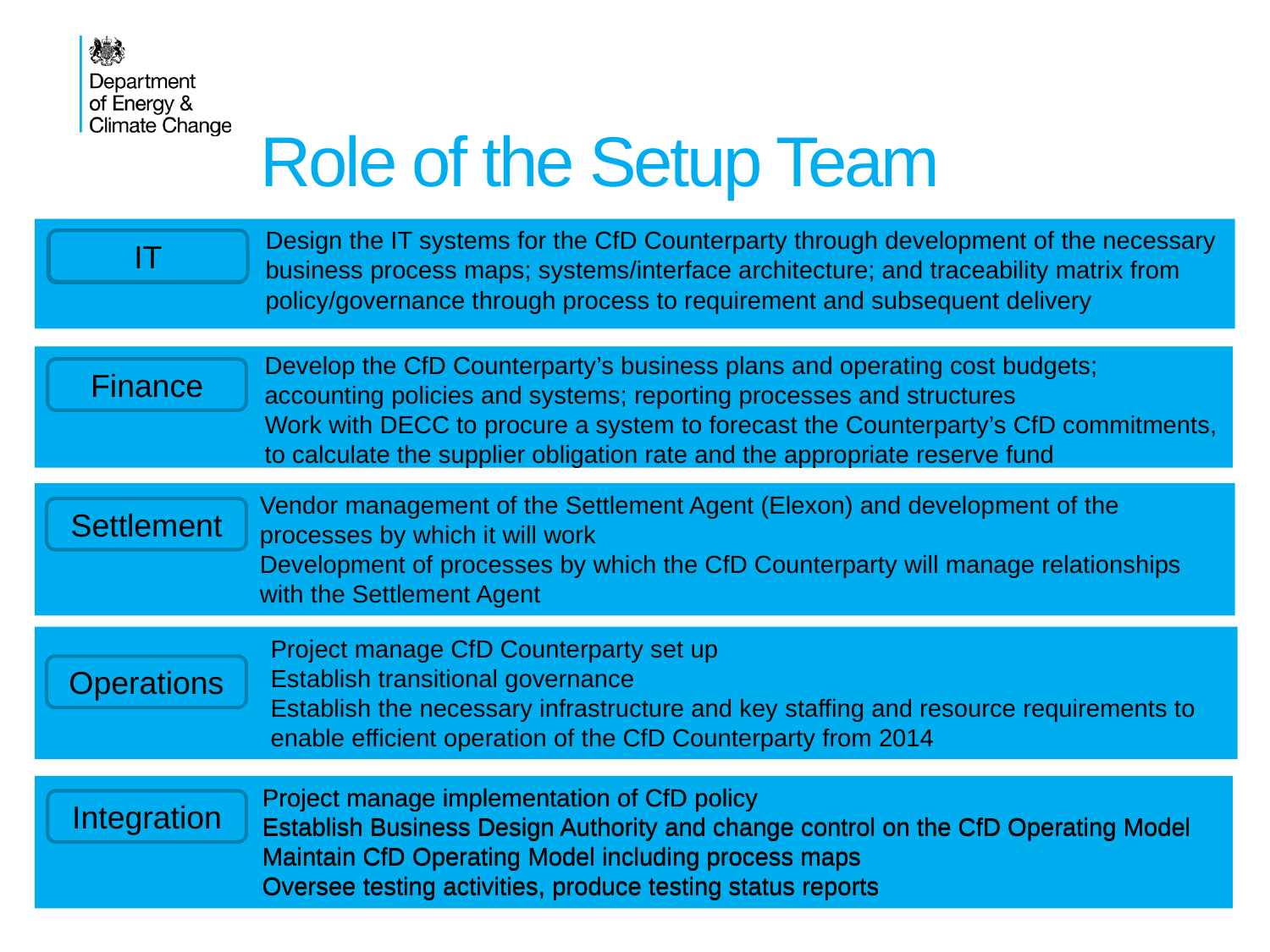

# Role of the Setup Team

Design the IT systems for the CfD Counterparty through development of the necessary business process maps; systems/interface architecture; and traceability matrix from policy/governance through process to requirement and subsequent delivery
IT

IT
Develop the CfD Counterparty’s business plans and operating cost budgets; accounting policies and systems; reporting processes and structures
Work with DECC to procure a system to forecast the Counterparty’s CfD commitments, to calculate the supplier obligation rate and the appropriate reserve fund

Finance

Vendor management of the Settlement Agent (Elexon) and development of the processes by which it will work
Development of processes by which the CfD Counterparty will manage relationships with the Settlement Agent
Settlement

Project manage CfD Counterparty set up
Establish transitional governance
Establish the necessary infrastructure and key staffing and resource requirements to enable efficient operation of the CfD Counterparty from 2014
Operations
Project manage implementation of CfD policy
Establish Business Design Authority and change control on the CfD Operating Model
Maintain CfD Operating Model including process maps
Oversee testing activities, produce testing status reports

Project manage implementation of CfD policy
Establish Business Design Authority and change control on the CfD Operating Model
Maintain CfD Operating Model including process maps
Oversee testing activities, produce testing status reports
Integration